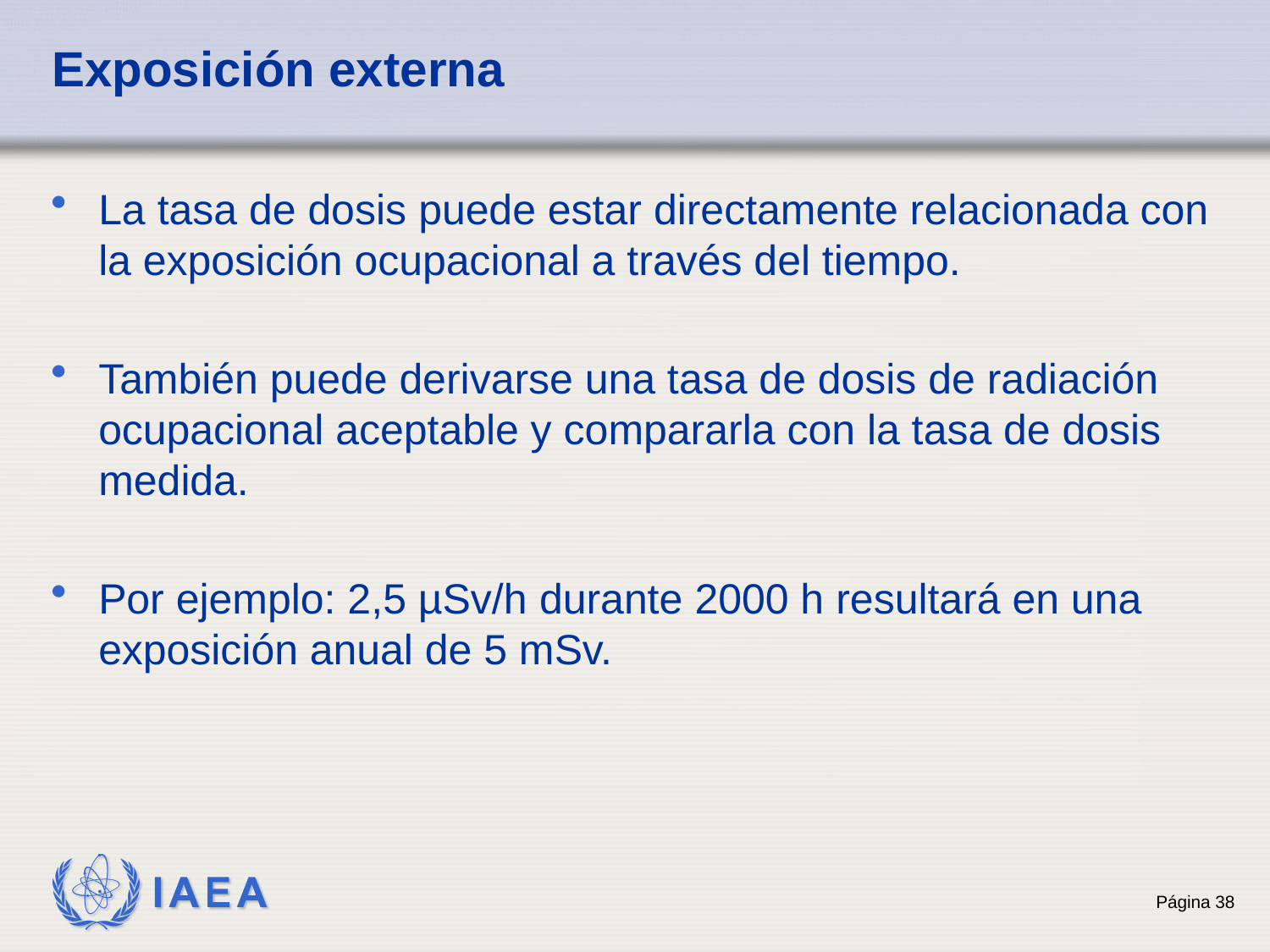

# Exposición externa
La tasa de dosis puede estar directamente relacionada con la exposición ocupacional a través del tiempo.

También puede derivarse una tasa de dosis de radiación ocupacional aceptable y compararla con la tasa de dosis medida.

Por ejemplo: 2,5 µSv/h durante 2000 h resultará en una exposición anual de 5 mSv.
38